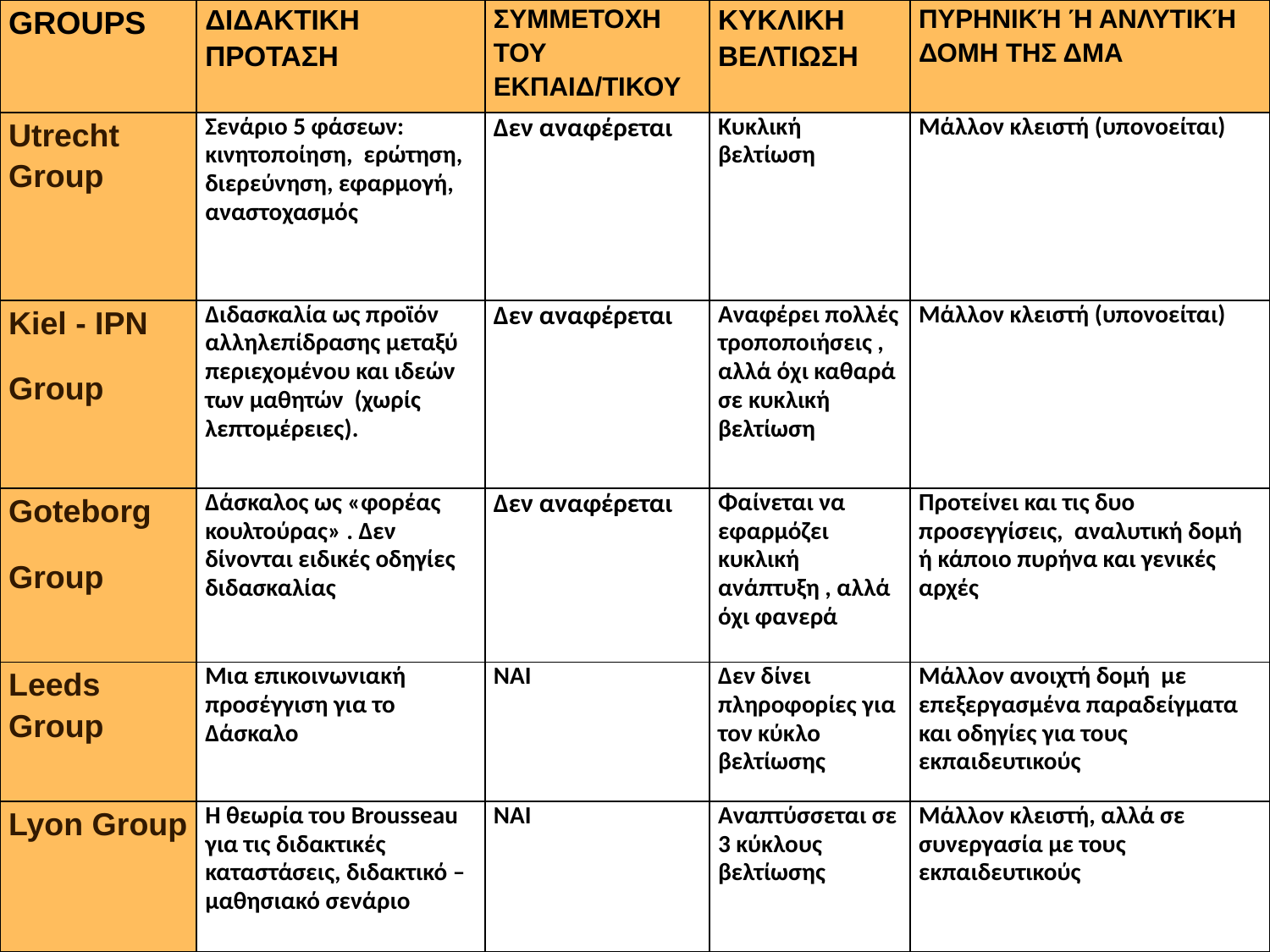

| GROUPS | ΔΙΔΑΚΤΙΚΗ ΠΡΟΤΑΣΗ | ΣΥΜΜΕΤΟΧΗ ΤΟΥ ΕΚΠΑΙΔ/ΤΙΚΟΥ | ΚΥΚΛΙΚΗ ΒΕΛΤΙΩΣΗ | ΠΥΡΗΝΙΚΉ Ή ΑΝΛΥΤΙΚΉ ΔΟΜΗ ΤΗΣ ΔΜΑ |
| --- | --- | --- | --- | --- |
| Utrecht Group | Σενάριο 5 φάσεων: κινητοποίηση, ερώτηση, διερεύνηση, εφαρμογή, αναστοχασμός | Δεν αναφέρεται | Κυκλική βελτίωση | Μάλλον κλειστή (υπονοείται) |
| Kiel - IPN Group | Διδασκαλία ως προϊόν αλληλεπίδρασης μεταξύ περιεχομένου και ιδεών των μαθητών (χωρίς λεπτομέρειες). | Δεν αναφέρεται | Αναφέρει πολλές τροποποιήσεις , αλλά όχι καθαρά σε κυκλική βελτίωση | Μάλλον κλειστή (υπονοείται) |
| Goteborg Group | Δάσκαλος ως «φορέας κουλτούρας» . Δεν δίνονται ειδικές οδηγίες διδασκαλίας | Δεν αναφέρεται | Φαίνεται να εφαρμόζει κυκλική ανάπτυξη , αλλά όχι φανερά | Προτείνει και τις δυο προσεγγίσεις, αναλυτική δομή ή κάποιο πυρήνα και γενικές αρχές |
| Leeds Group | Μια επικοινωνιακή προσέγγιση για το Δάσκαλο | ΝΑΙ | Δεν δίνει πληροφορίες για τον κύκλο βελτίωσης | Μάλλον ανοιχτή δομή με επεξεργασμένα παραδείγματα και οδηγίες για τους εκπαιδευτικούς |
| Lyon Group | Η θεωρία του Brousseau για τις διδακτικές καταστάσεις, διδακτικό – μαθησιακό σενάριο | ΝΑΙ | Αναπτύσσεται σε 3 κύκλους βελτίωσης | Μάλλον κλειστή, αλλά σε συνεργασία με τους εκπαιδευτικούς |